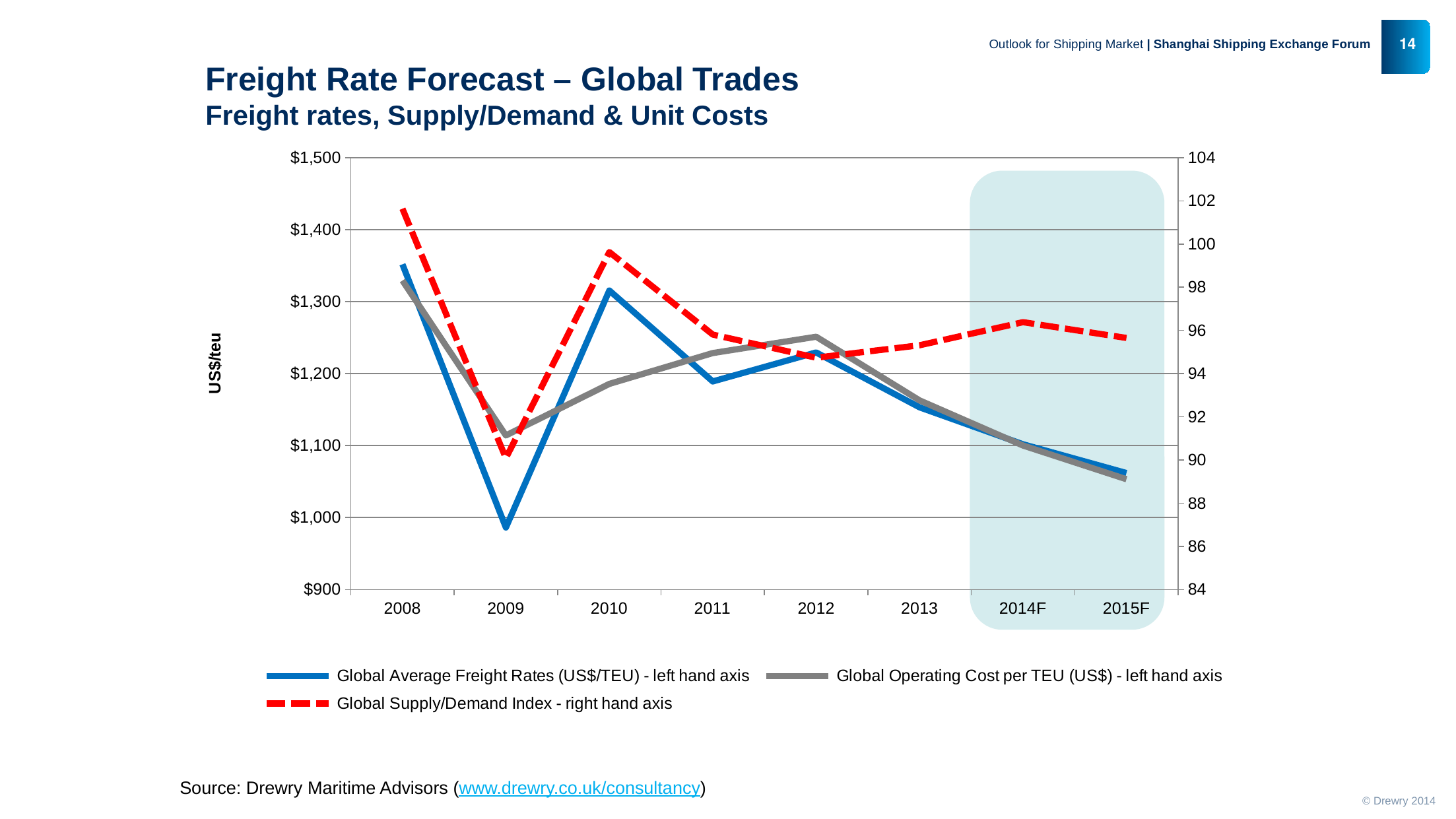

# Freight Rate Forecast – Global Trades Freight rates, Supply/Demand & Unit Costs

### Chart

| Category |  Global Average Freight Rates (US$/TEU) - left hand axis |  Global Operating Cost per TEU (US$) - left hand axis |  Global Supply/Demand Index - right hand axis |
|---|---|---|---|
| 2008 | 1351.848577164631 | 1329.2717096952645 | 101.63622909794631 |
| 2009 | 986.0881953048853 | 1114.099517694398 | 90.08531563626127 |
| 2010 | 1315.5363705929894 | 1185.7229083237044 | 99.6294620864533 |
| 2011 | 1189.1672748135343 | 1228.5641902833174 | 95.81004128276217 |
| 2012 | 1229.409060585773 | 1251.2671371659405 | 94.7363849723251 |
| 2013 | 1153.1775920026064 | 1162.8572395943559 | 95.31281816164834 |
| 2014F | 1101.8598575449619 | 1100.1609582303422 | 96.38264225453828 |
| 2015F | 1061.8886370738069 | 1053.3160453925937 | 95.65291136042879 |
Source: Drewry Maritime Advisors (www.drewry.co.uk/consultancy)